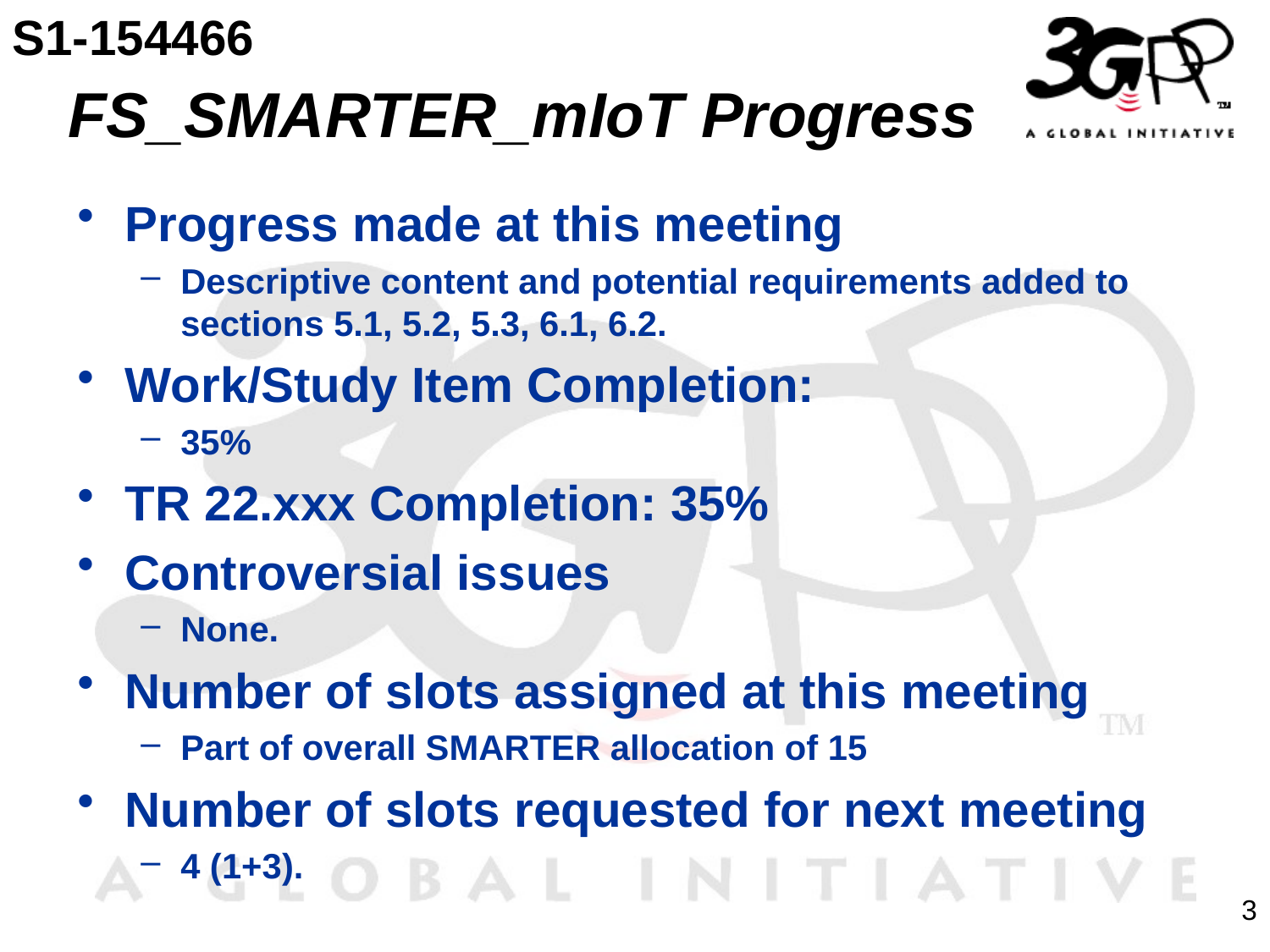

S1-154466
# FS_SMARTER_mIoT Progress
Progress made at this meeting
Descriptive content and potential requirements added to sections 5.1, 5.2, 5.3, 6.1, 6.2.
Work/Study Item Completion:
35%
TR 22.xxx Completion: 35%
Controversial issues
None.
Number of slots assigned at this meeting
Part of overall SMARTER allocation of 15
Number of slots requested for next meeting
4 (1+3).

3